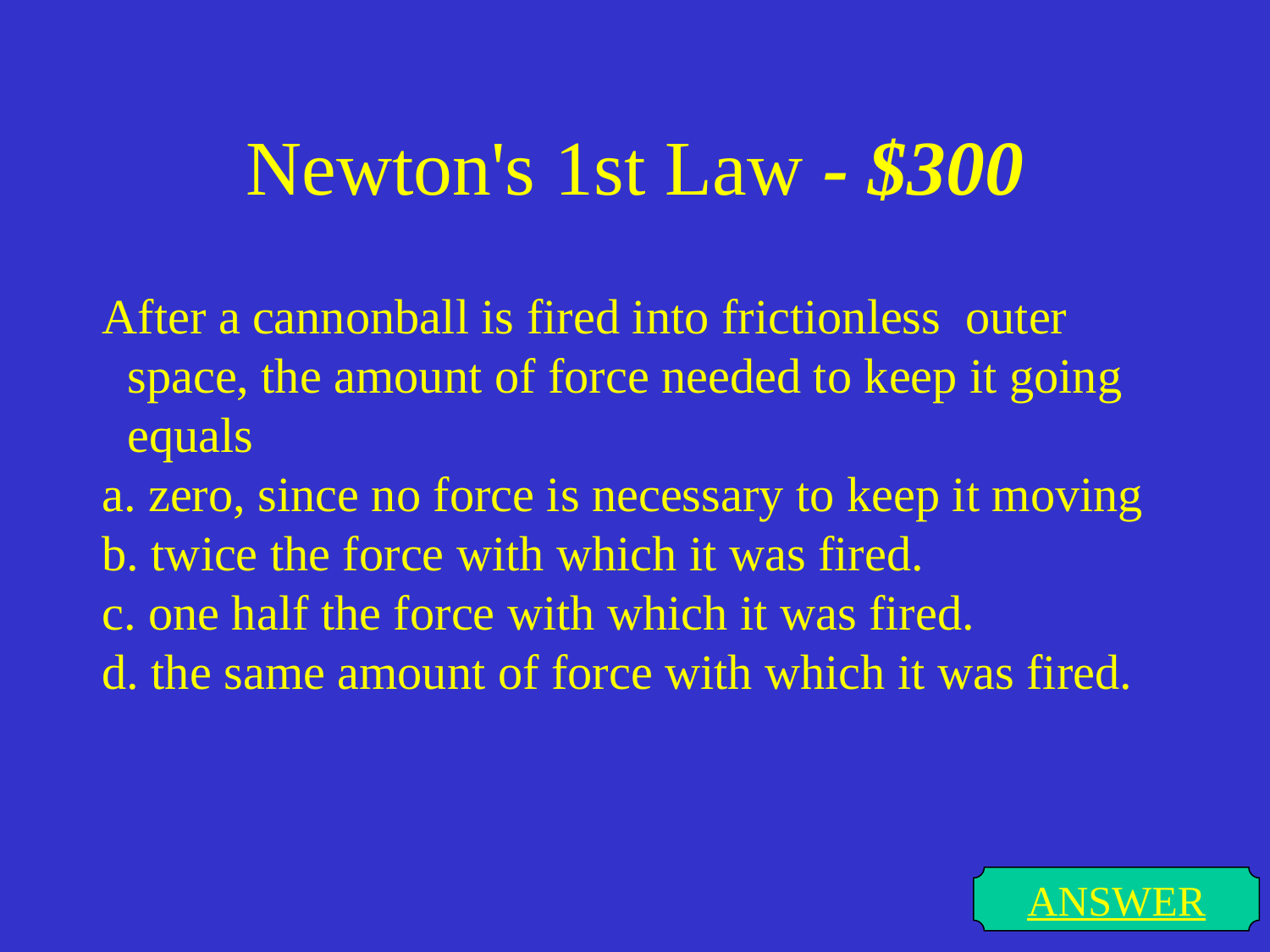

# Newton's 1st Law - $300
After a cannonball is fired into frictionless  outer space, the amount of force needed to keep it going equals
a. zero, since no force is necessary to keep it moving
b. twice the force with which it was fired.
c. one half the force with which it was fired.
d. the same amount of force with which it was fired.

ANSWER